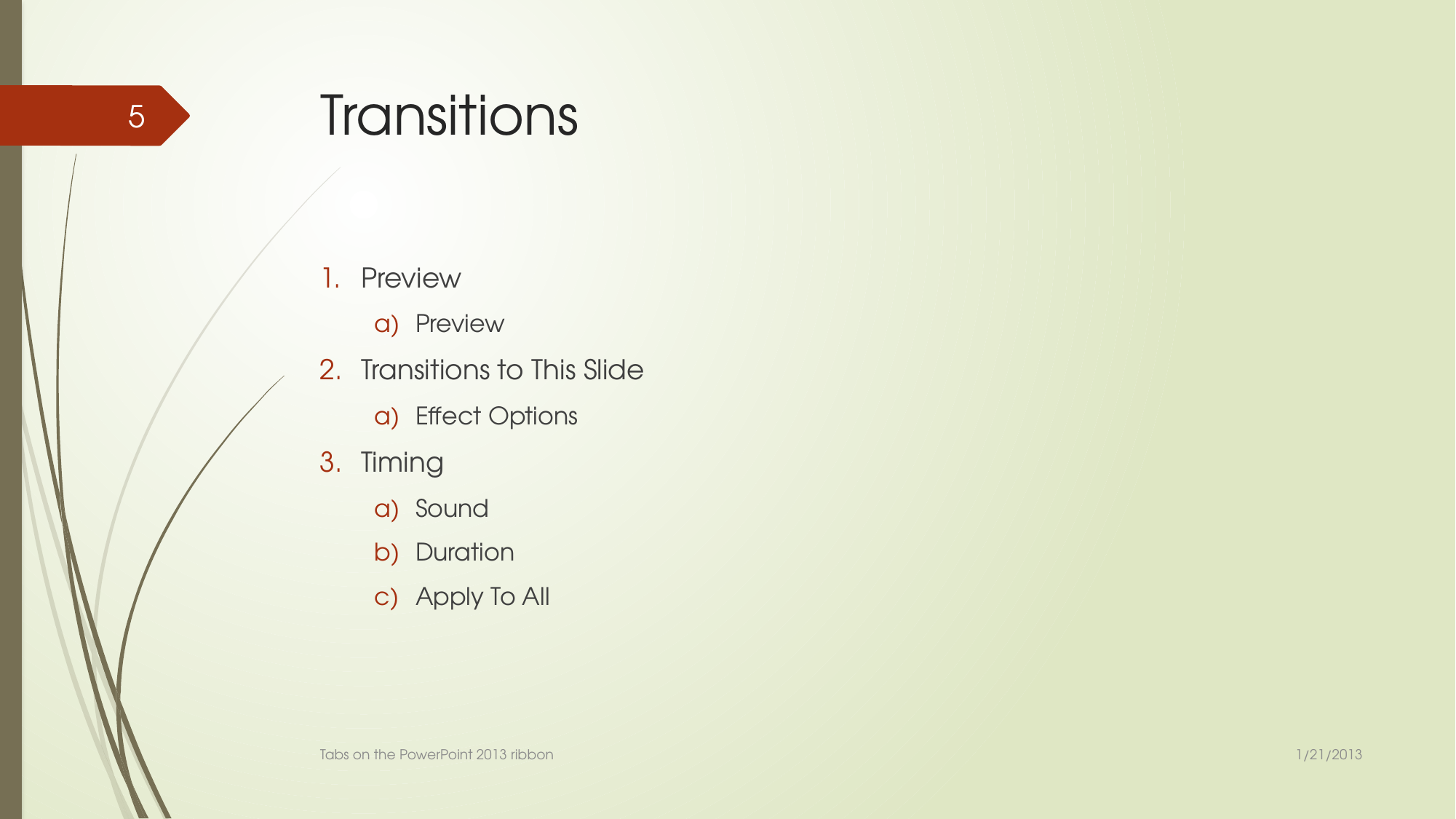

# Transitions
5
Preview
Preview
Transitions to This Slide
Effect Options
Timing
Sound
Duration
Apply To All
1/21/2013
Tabs on the PowerPoint 2013 ribbon